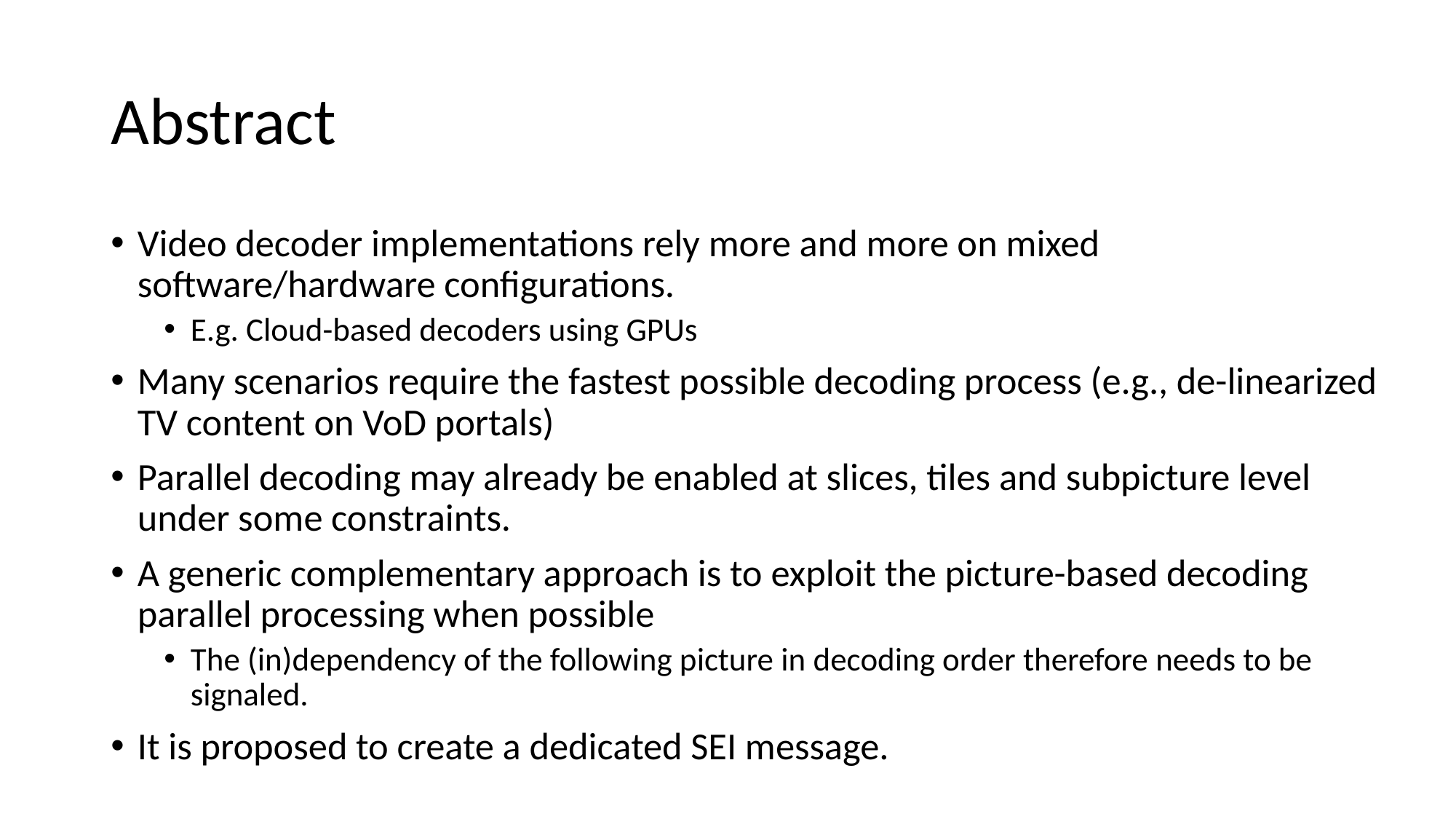

# Abstract
Video decoder implementations rely more and more on mixed software/hardware configurations.
E.g. Cloud-based decoders using GPUs
Many scenarios require the fastest possible decoding process (e.g., de-linearized TV content on VoD portals)
Parallel decoding may already be enabled at slices, tiles and subpicture level under some constraints.
A generic complementary approach is to exploit the picture-based decoding parallel processing when possible
The (in)dependency of the following picture in decoding order therefore needs to be signaled.
It is proposed to create a dedicated SEI message.